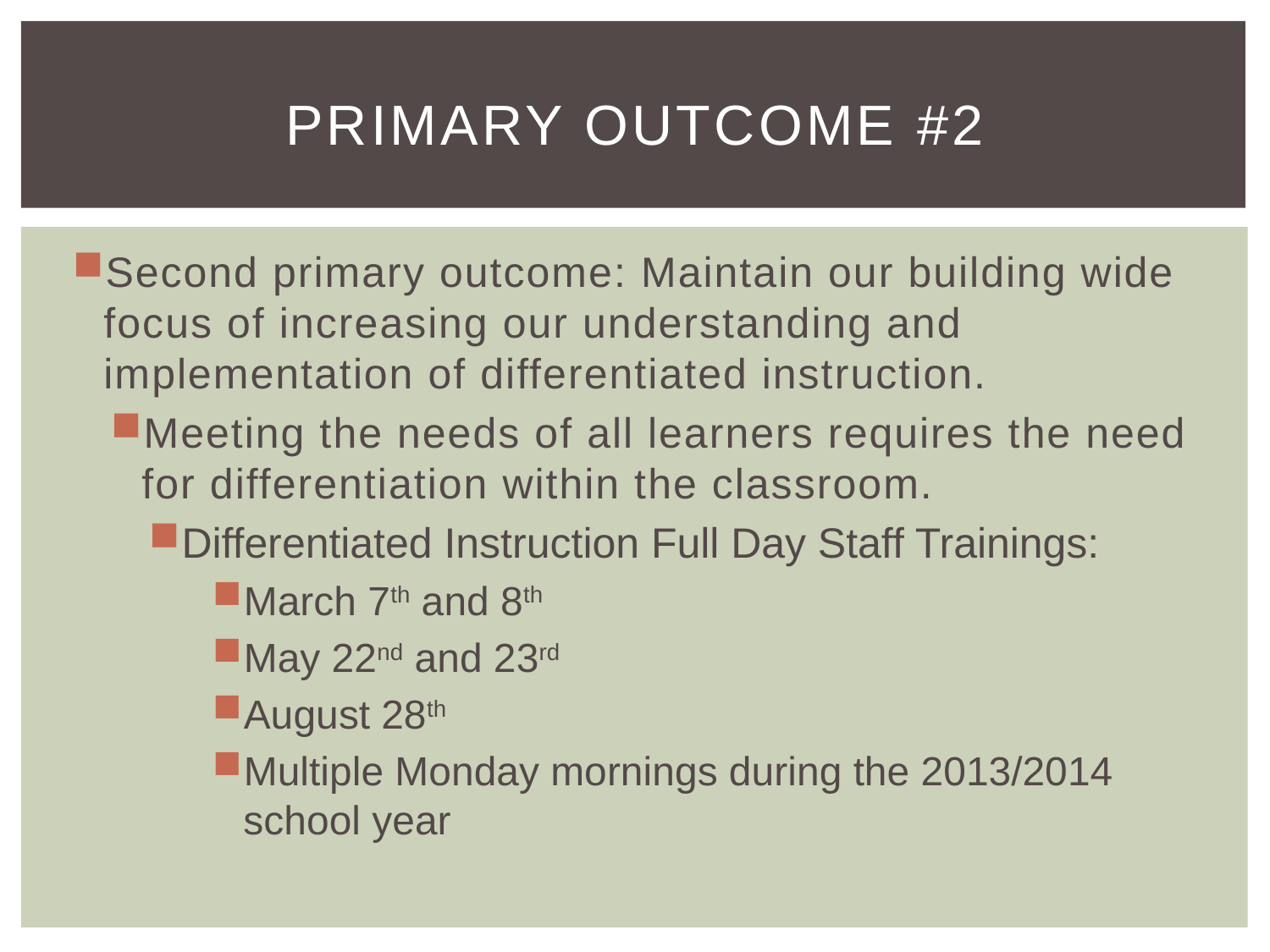

# Primary Outcome #2
Second primary outcome: Maintain our building wide focus of increasing our understanding and implementation of differentiated instruction.
Meeting the needs of all learners requires the need for differentiation within the classroom.
Differentiated Instruction Full Day Staff Trainings:
March 7th and 8th
May 22nd and 23rd
August 28th
Multiple Monday mornings during the 2013/2014 school year